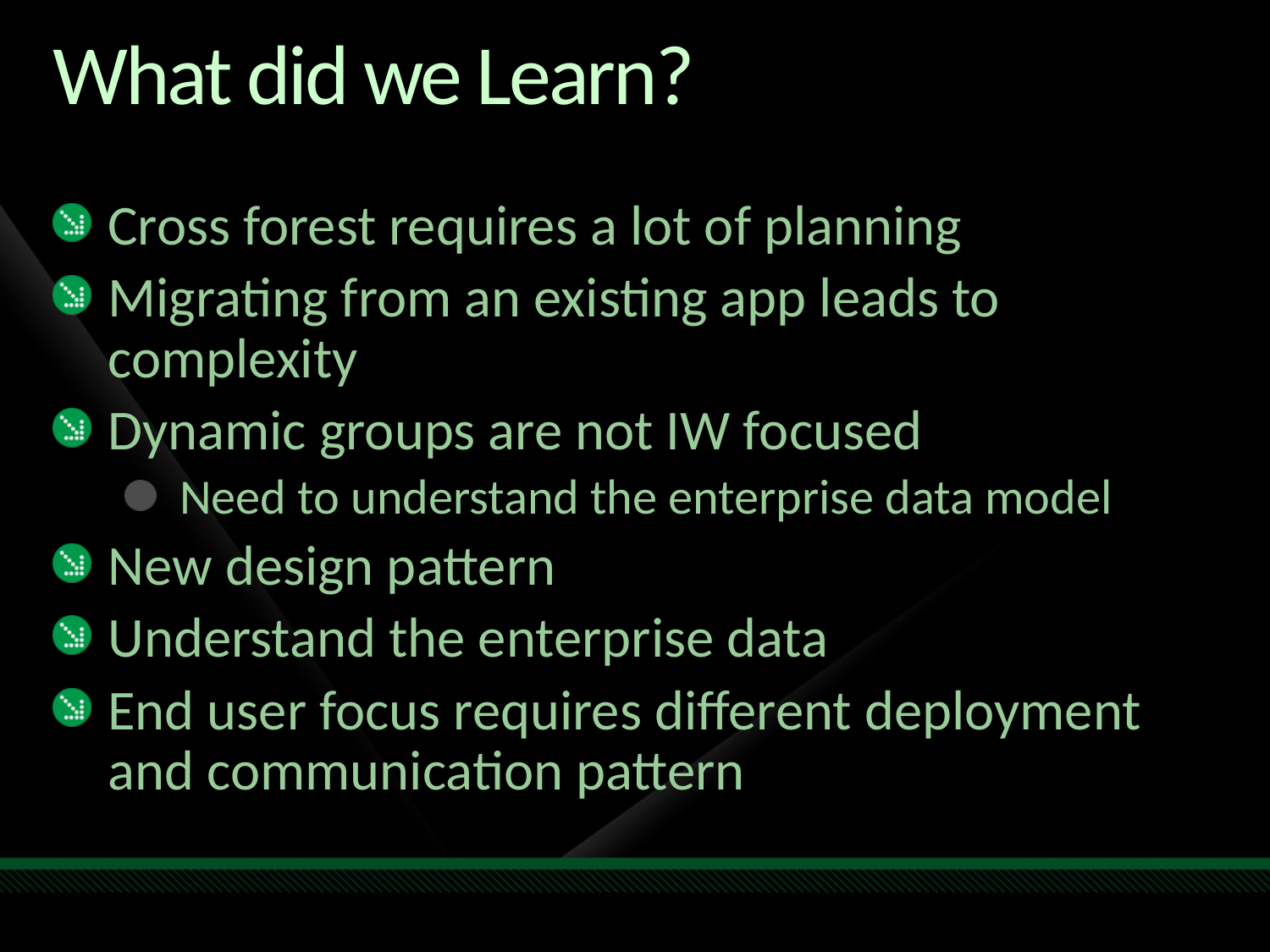

# What did we Learn?
Cross forest requires a lot of planning
Migrating from an existing app leads to complexity
Dynamic groups are not IW focused
Need to understand the enterprise data model
New design pattern
Understand the enterprise data
End user focus requires different deployment and communication pattern